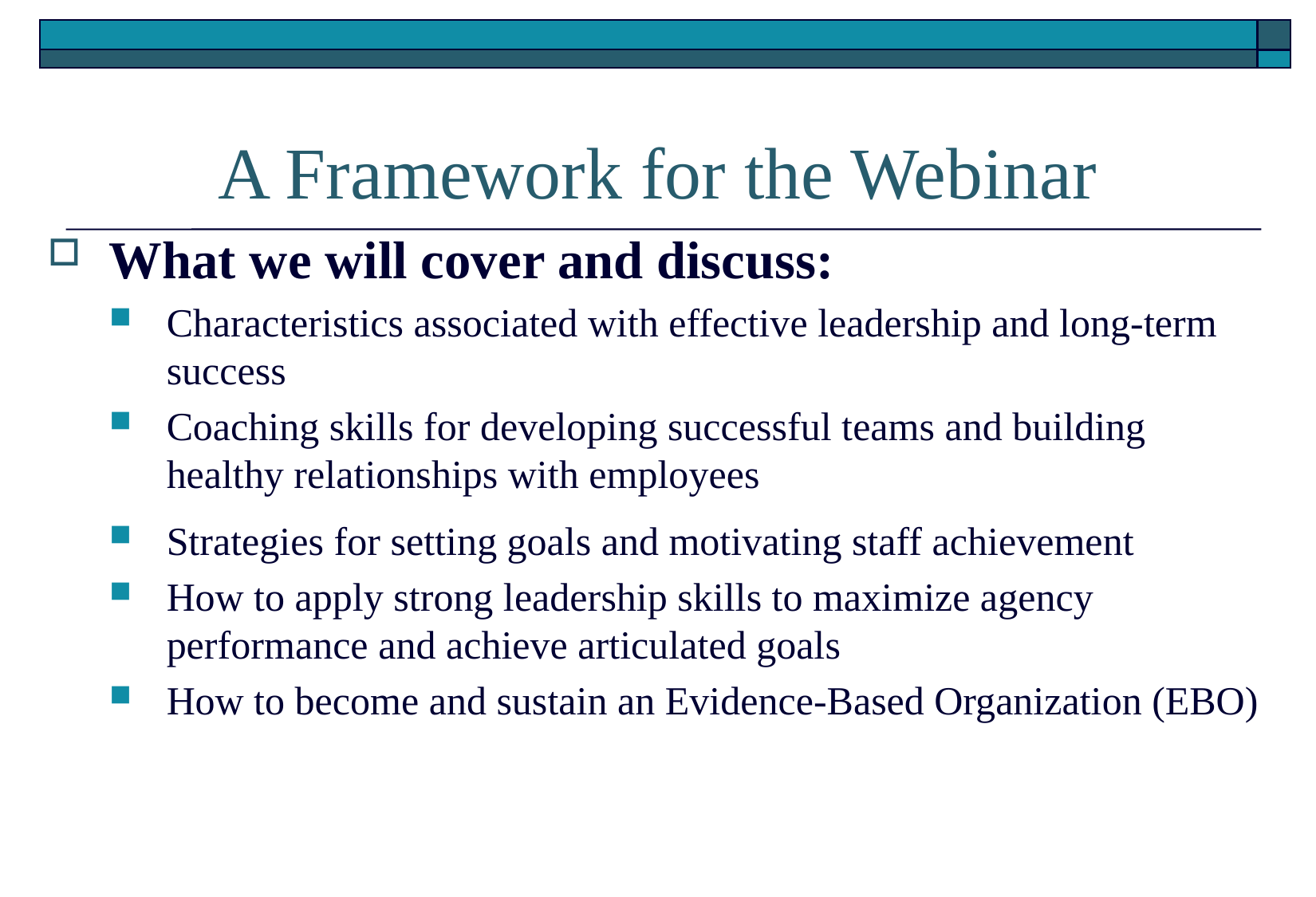

# A Framework for the Webinar
What we will cover and discuss:
Characteristics associated with effective leadership and long-term success
Coaching skills for developing successful teams and building healthy relationships with employees
Strategies for setting goals and motivating staff achievement
How to apply strong leadership skills to maximize agency performance and achieve articulated goals
How to become and sustain an Evidence-Based Organization (EBO)